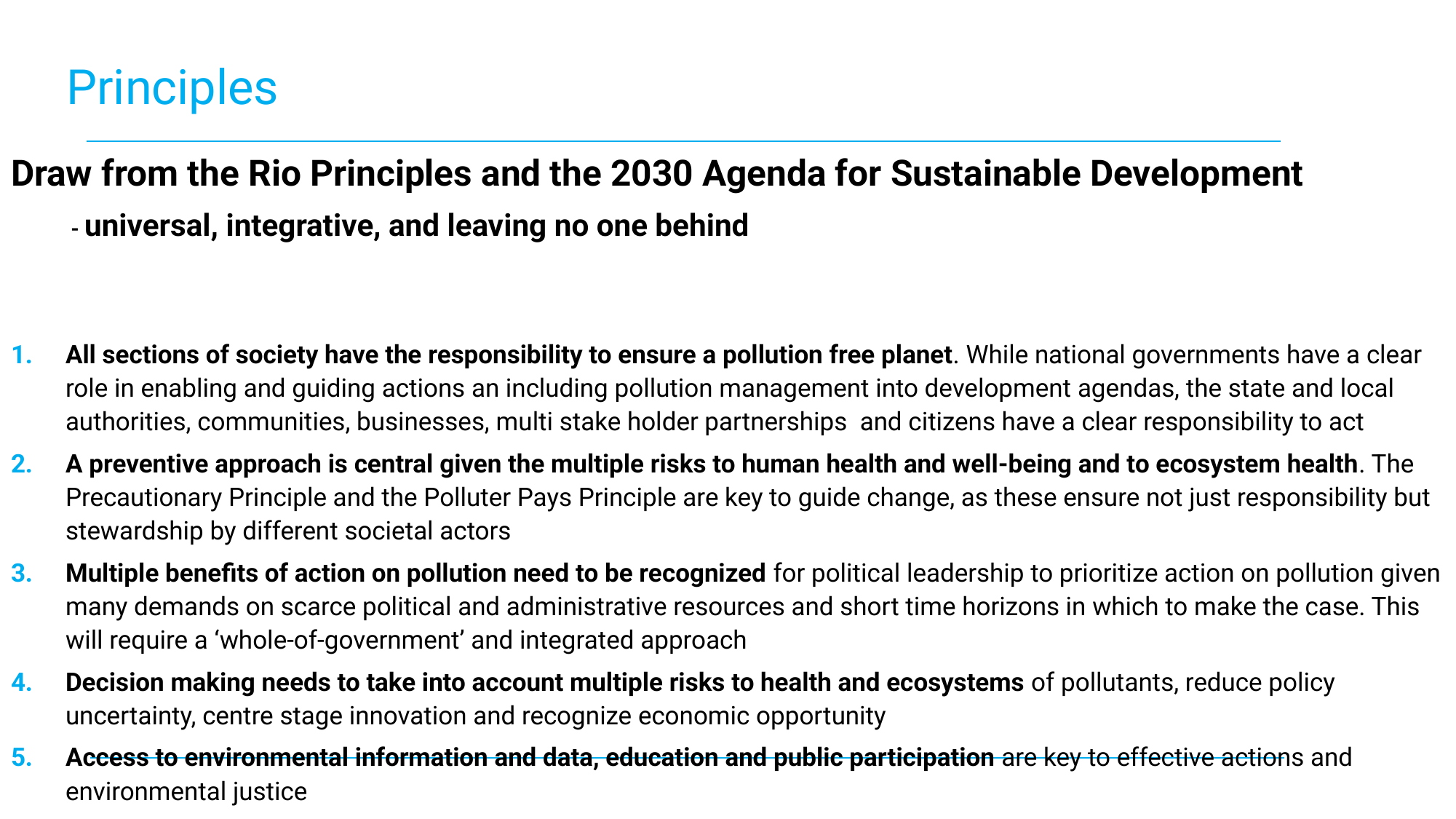

# Principles
Draw from the Rio Principles and the 2030 Agenda for Sustainable Development
 - universal, integrative, and leaving no one behind

All sections of society have the responsibility to ensure a pollution free planet. While national governments have a clear role in enabling and guiding actions an including pollution management into development agendas, the state and local authorities, communities, businesses, multi stake holder partnerships  and citizens have a clear responsibility to act
A preventive approach is central given the multiple risks to human health and well-being and to ecosystem health. The Precautionary Principle and the Polluter Pays Principle are key to guide change, as these ensure not just responsibility but stewardship by different societal actors
Multiple benefits of action on pollution need to be recognized for political leadership to prioritize action on pollution given many demands on scarce political and administrative resources and short time horizons in which to make the case. This will require a ‘whole-of-government’ and integrated approach
Decision making needs to take into account multiple risks to health and ecosystems of pollutants, reduce policy uncertainty, centre stage innovation and recognize economic opportunity
Access to environmental information and data, education and public participation are key to effective actions and environmental justice